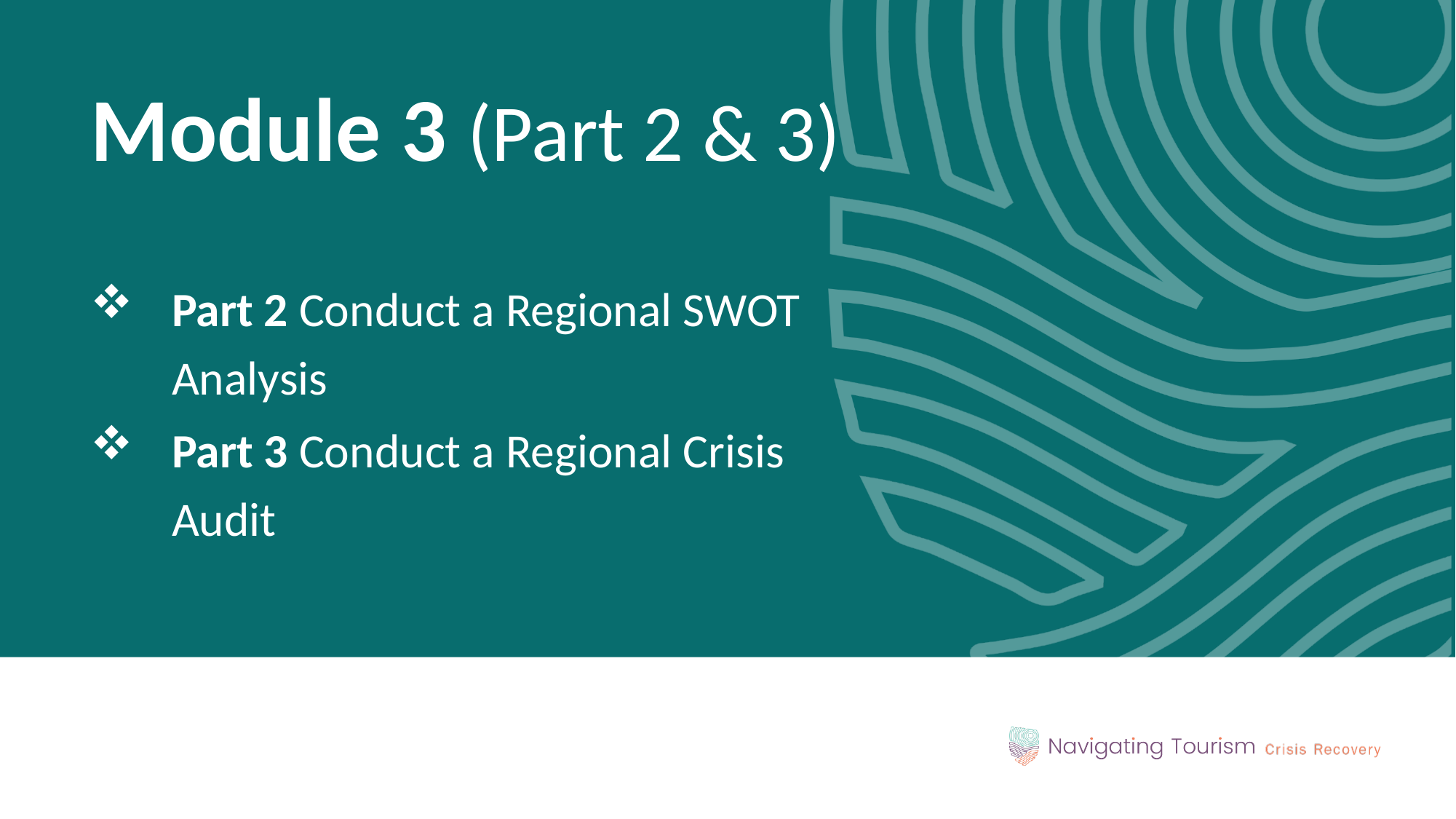

Module 3 (Part 2 & 3)

Part 2 Conduct a Regional SWOT Analysis
Part 3 Conduct a Regional Crisis Audit